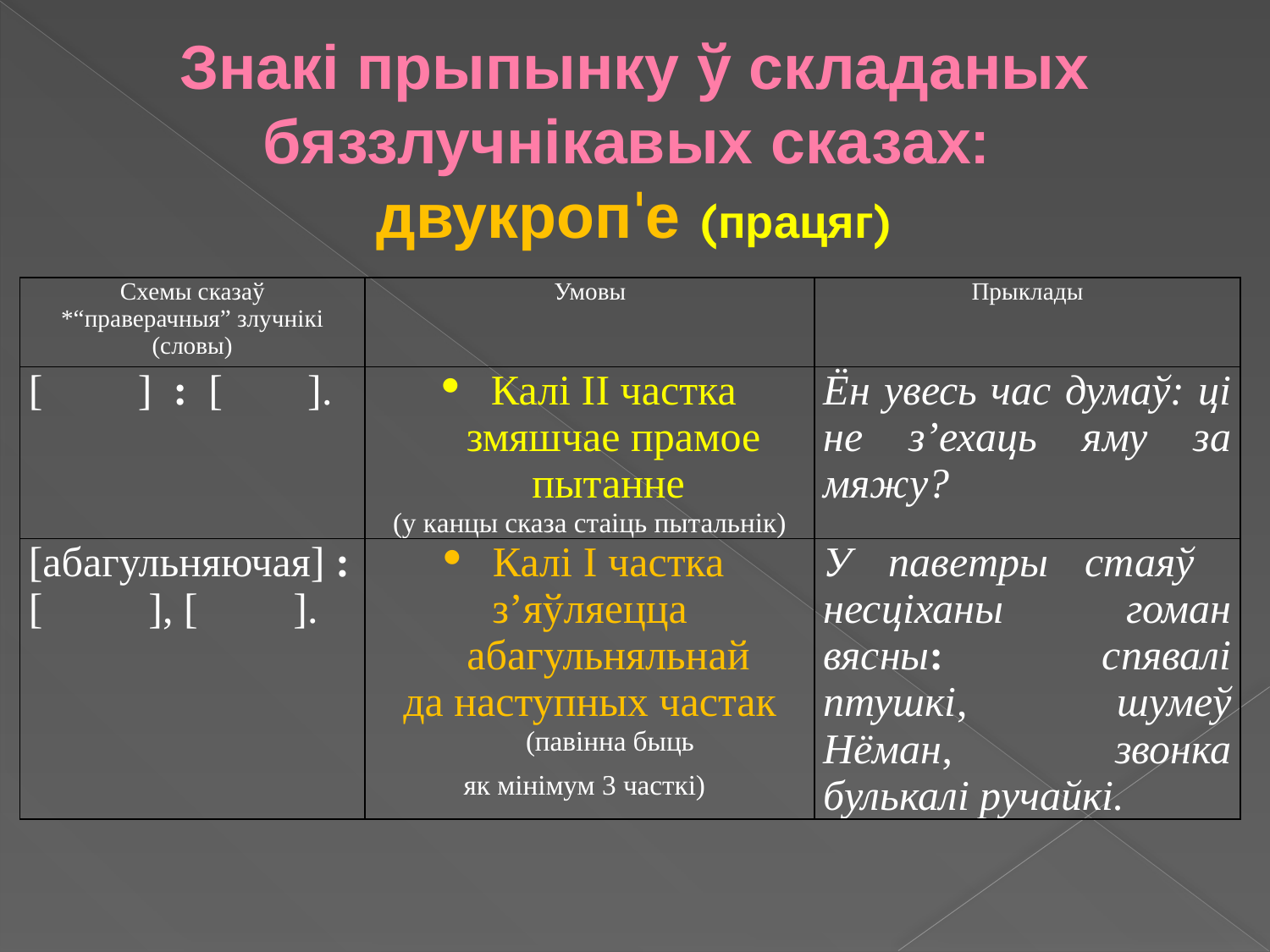

# Знакі прыпынку ў складаных бяззлучнікавых сказах: двукроп'е (працяг)
| Схемы сказаў \*“праверачныя” злучнікі (словы) | Умовы | Прыклады |
| --- | --- | --- |
| [ ] : [ ]. | Калі ІІ частка змяшчае прамое пытанне (у канцы сказа стаіць пытальнік) | Ён увесь час думаў: ці не з’ехаць яму за мяжу? |
| [абагульняючая] : [ ], [ ]. | Калі І частка з’яўляецца абагульняльнай да наступных частак (павінна быць як мінімум 3 часткі) | У паветры стаяў несціханы гоман вясны: спявалі птушкі, шумеў Нёман, звонка булькалі ручайкі. |